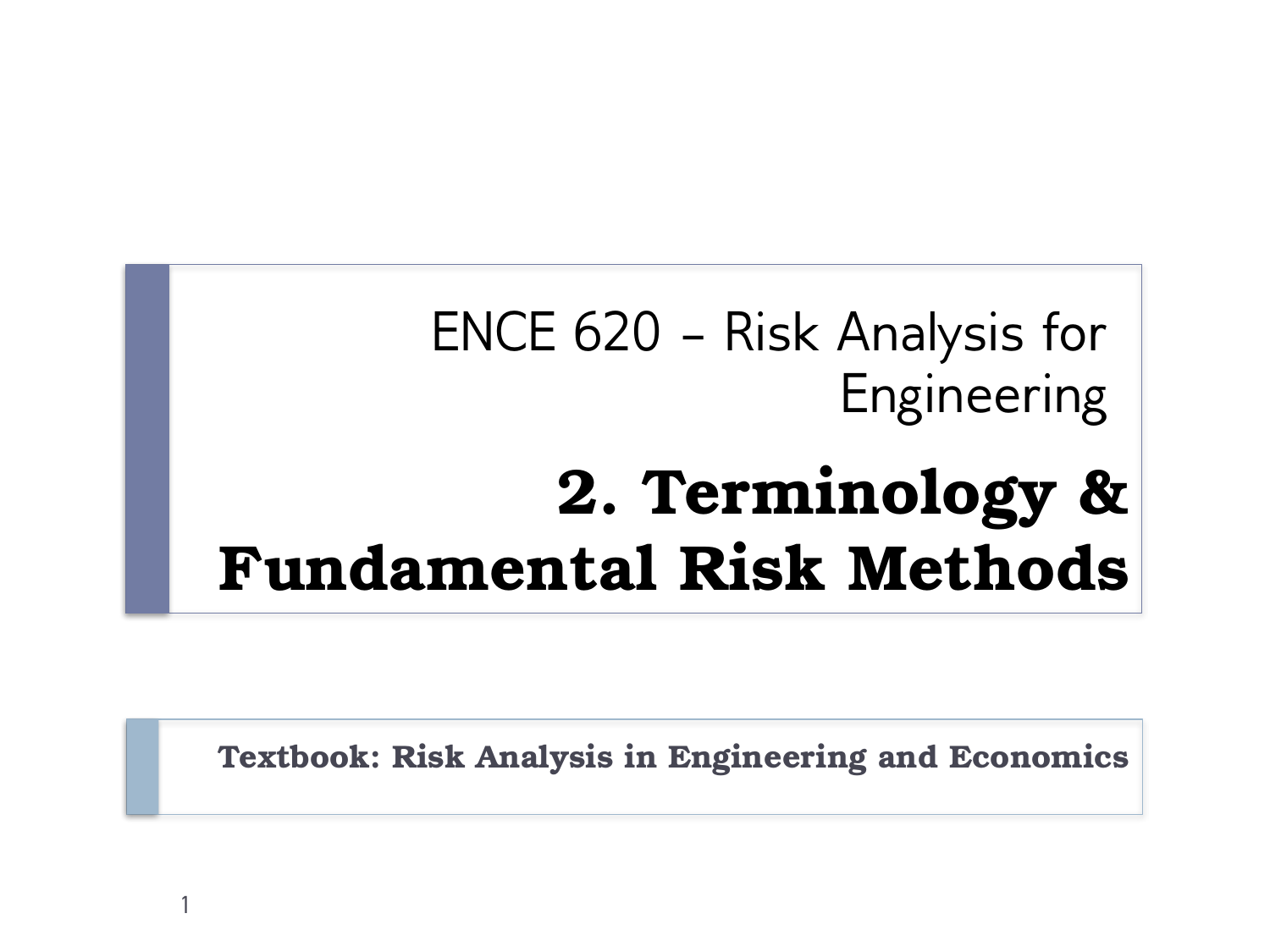

# 2. Terminology & Fundamental Risk Methods
Textbook: Risk Analysis in Engineering and Economics
1